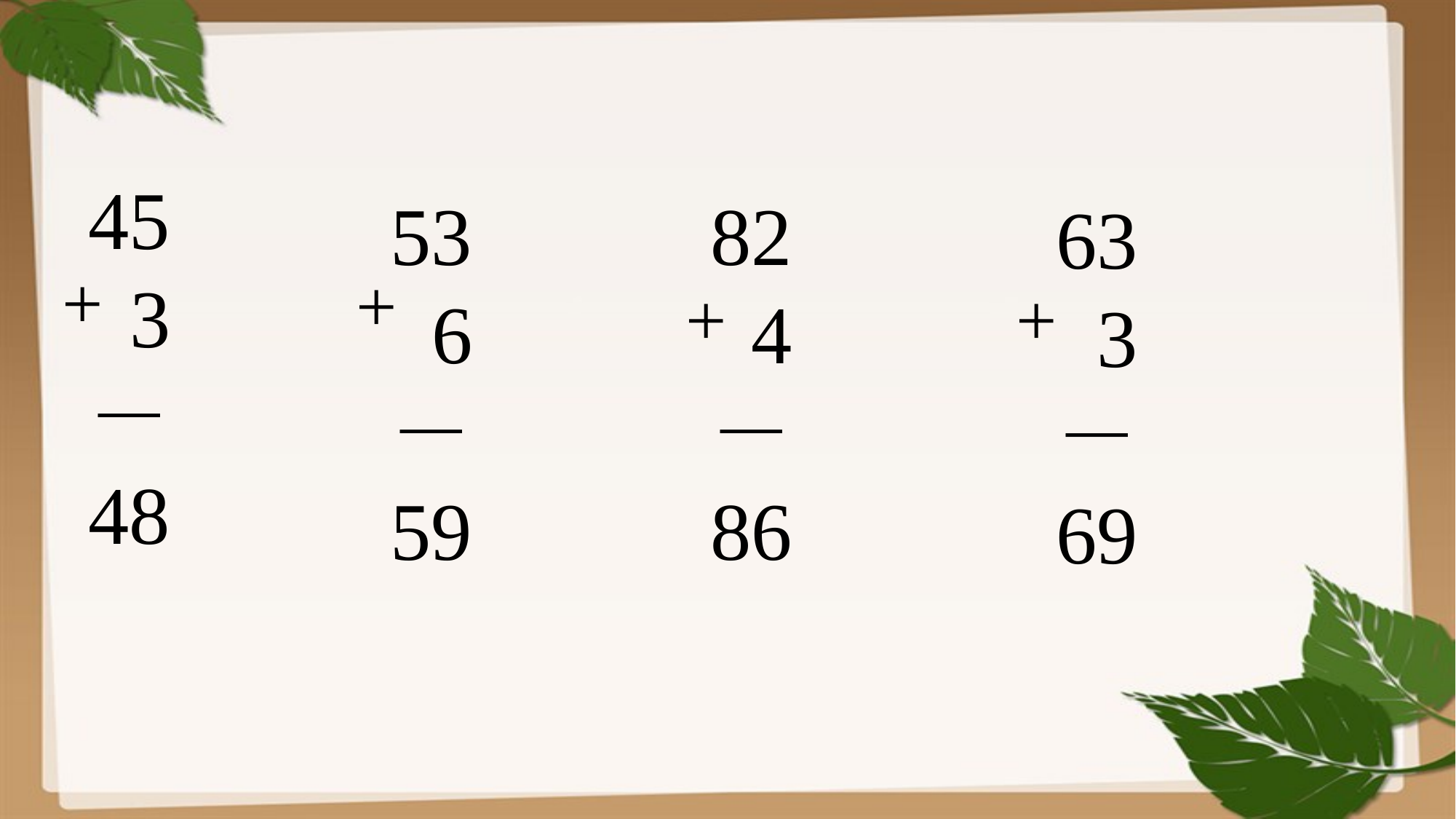

45
  3
－
48
53
  6
－
59
82
  4
－
86
63
  3
－
69
+
+
+
+